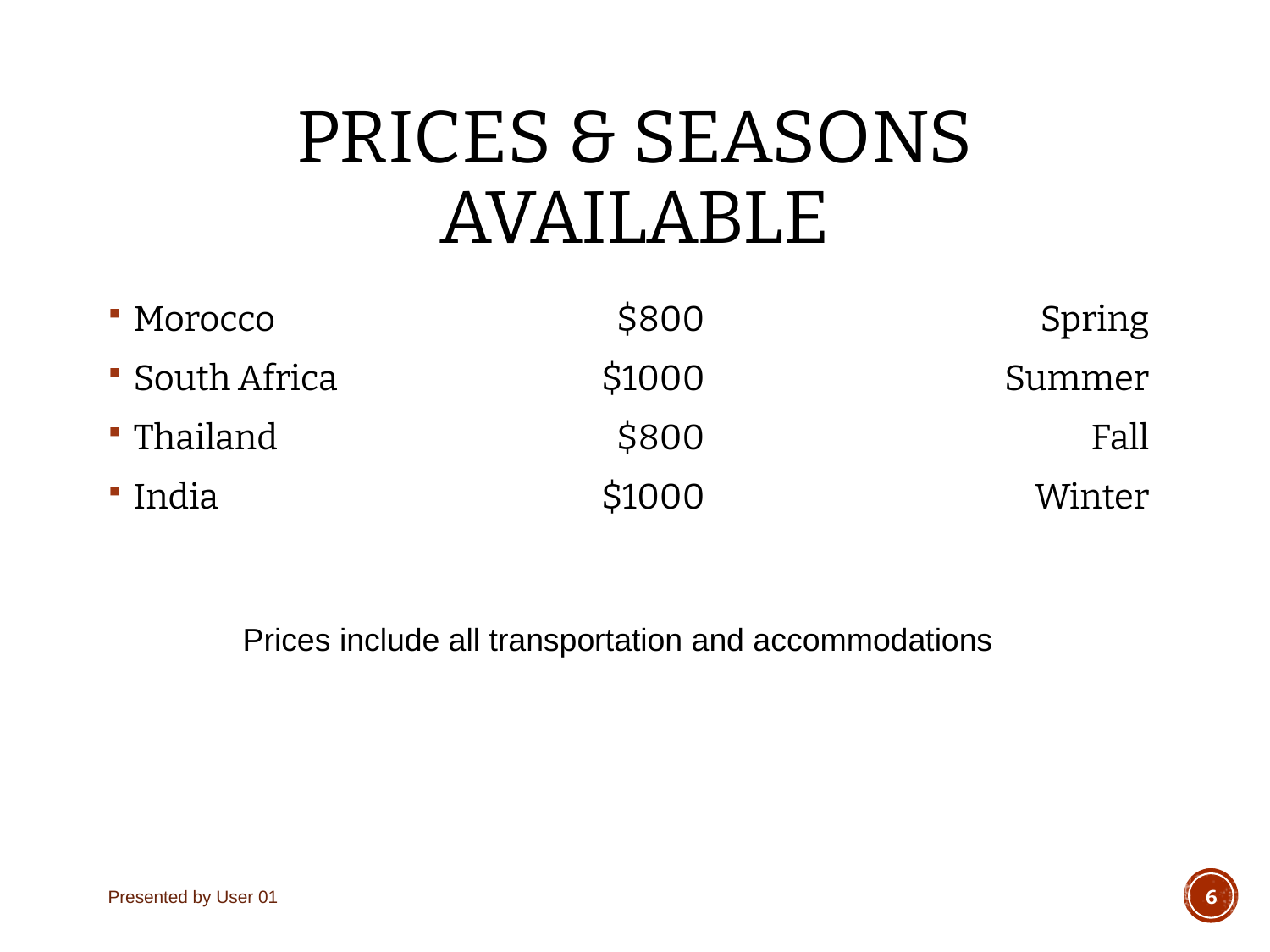

# Prices & Seasons Available
Morocco	$800	Spring
South Africa	$1000	Summer
Thailand	$800	Fall
India	$1000	Winter
Prices include all transportation and accommodations
Presented by User 01

6